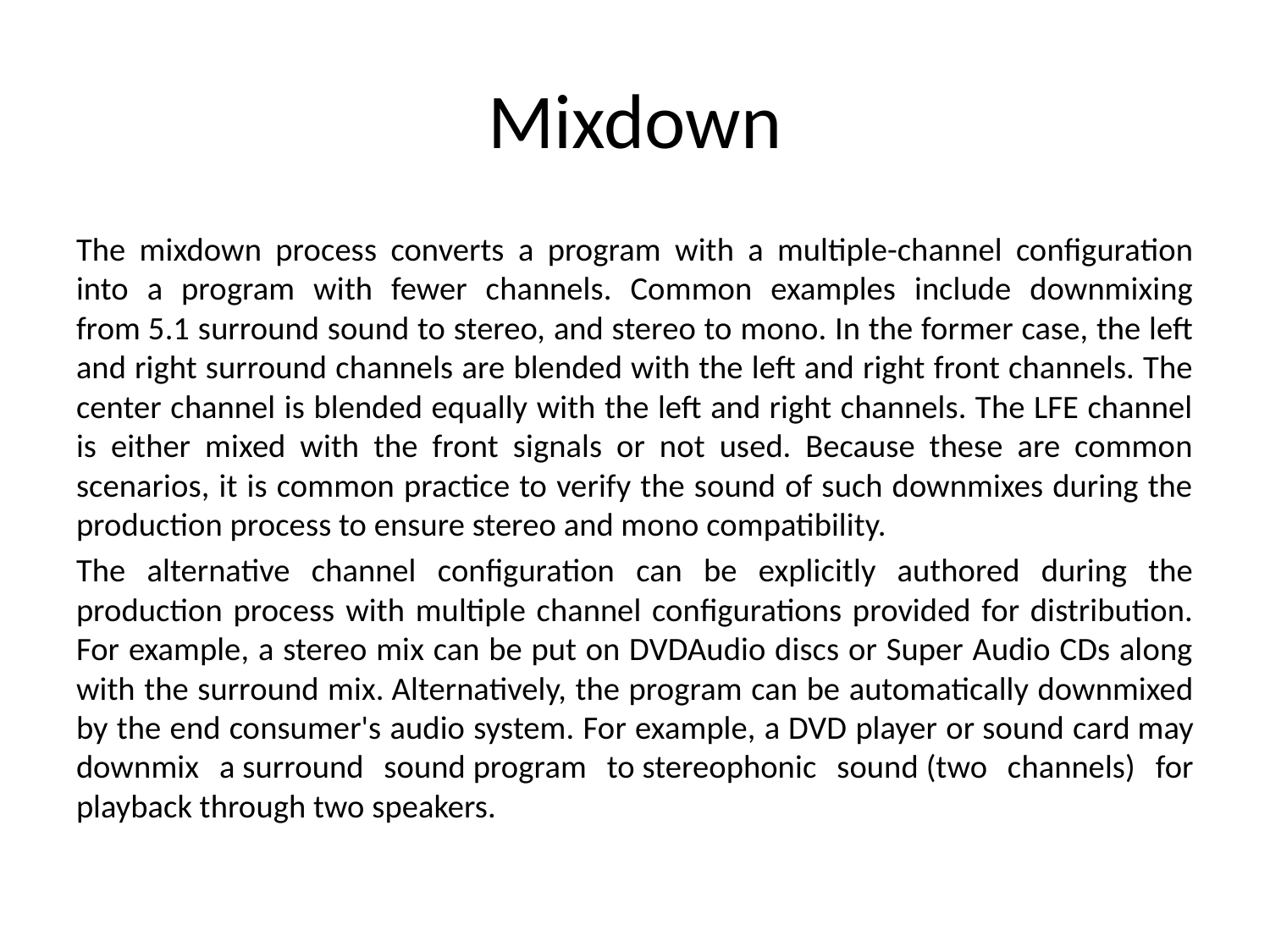

# Mixdown
The mixdown process converts a program with a multiple-channel configuration into a program with fewer channels. Common examples include downmixing from 5.1 surround sound to stereo, and stereo to mono. In the former case, the left and right surround channels are blended with the left and right front channels. The center channel is blended equally with the left and right channels. The LFE channel is either mixed with the front signals or not used. Because these are common scenarios, it is common practice to verify the sound of such downmixes during the production process to ensure stereo and mono compatibility.
The alternative channel configuration can be explicitly authored during the production process with multiple channel configurations provided for distribution. For example, a stereo mix can be put on DVDAudio discs or Super Audio CDs along with the surround mix. Alternatively, the program can be automatically downmixed by the end consumer's audio system. For example, a DVD player or sound card may downmix a surround sound program to stereophonic sound (two channels) for playback through two speakers.